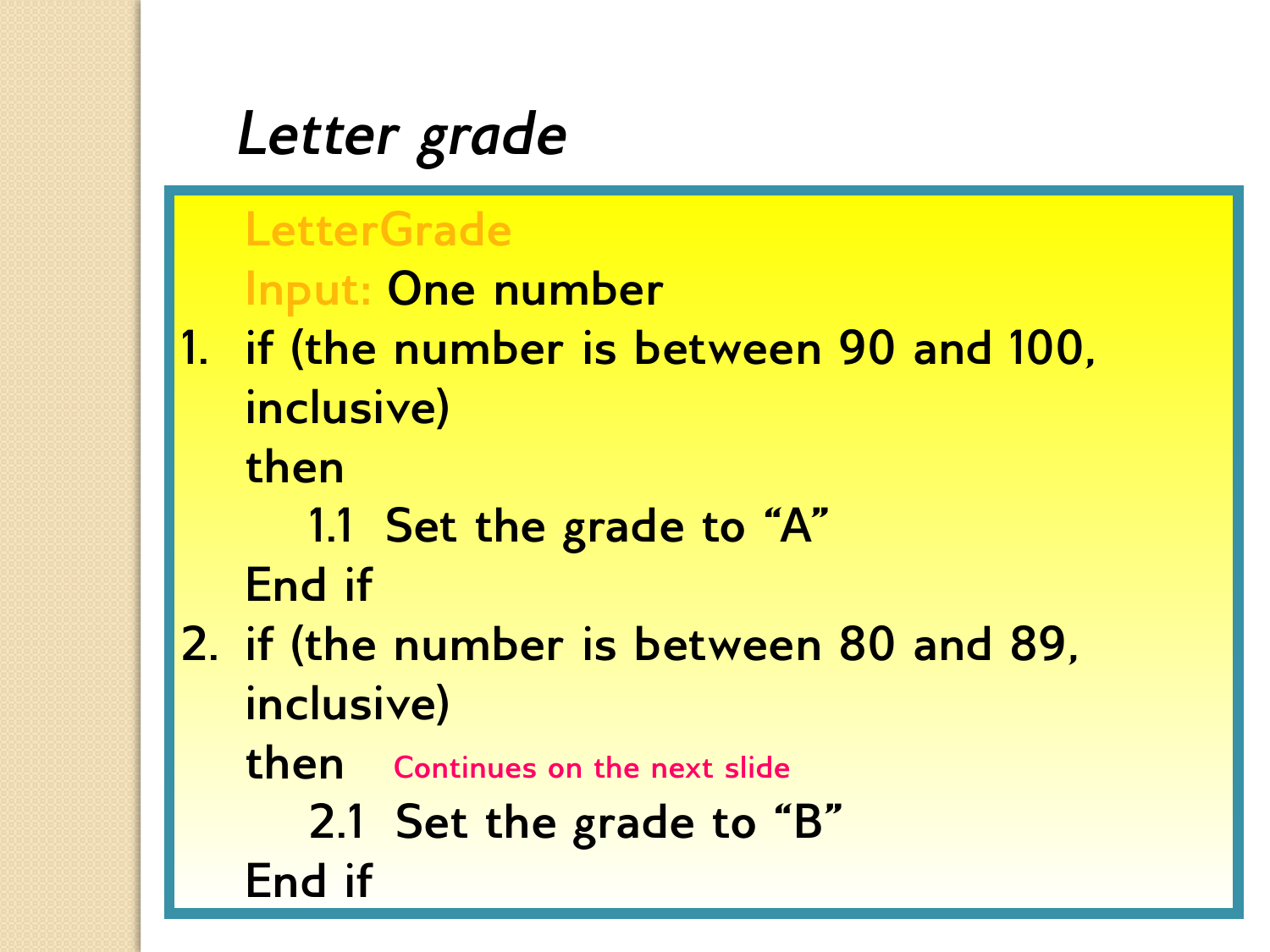

Letter grade
	LetterGrade
	Input: One number
1. 	if (the number is between 90 and 100, inclusive)
then
    1.1  Set the grade to “A”
End if
2.	if (the number is between 80 and 89, inclusive)
then
    2.1  Set the grade to “B”
End if
Continues on the next slide